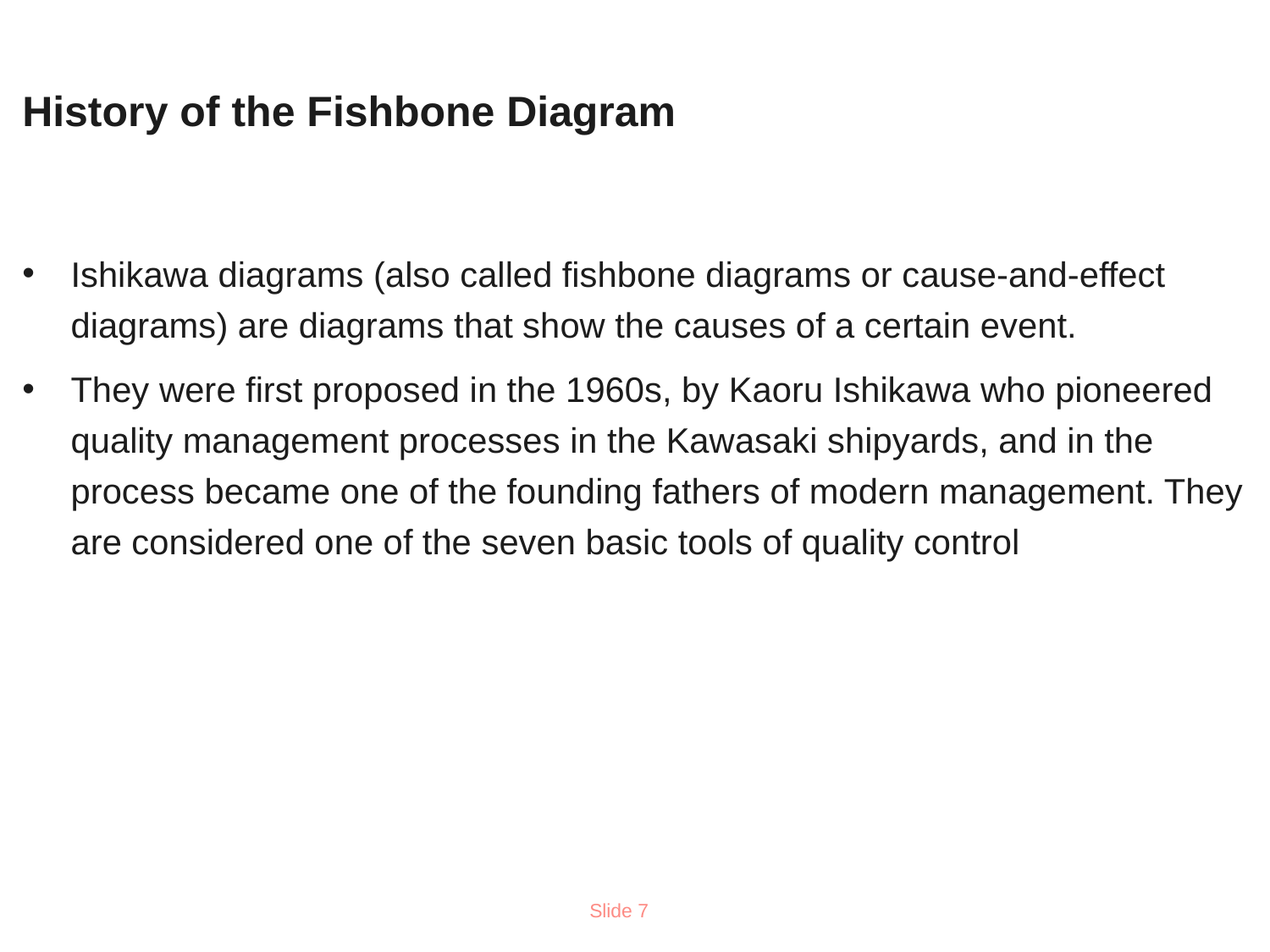

# History of the Fishbone Diagram
Ishikawa diagrams (also called fishbone diagrams or cause-and-effect diagrams) are diagrams that show the causes of a certain event.
They were first proposed in the 1960s, by Kaoru Ishikawa who pioneered quality management processes in the Kawasaki shipyards, and in the process became one of the founding fathers of modern management. They are considered one of the seven basic tools of quality control